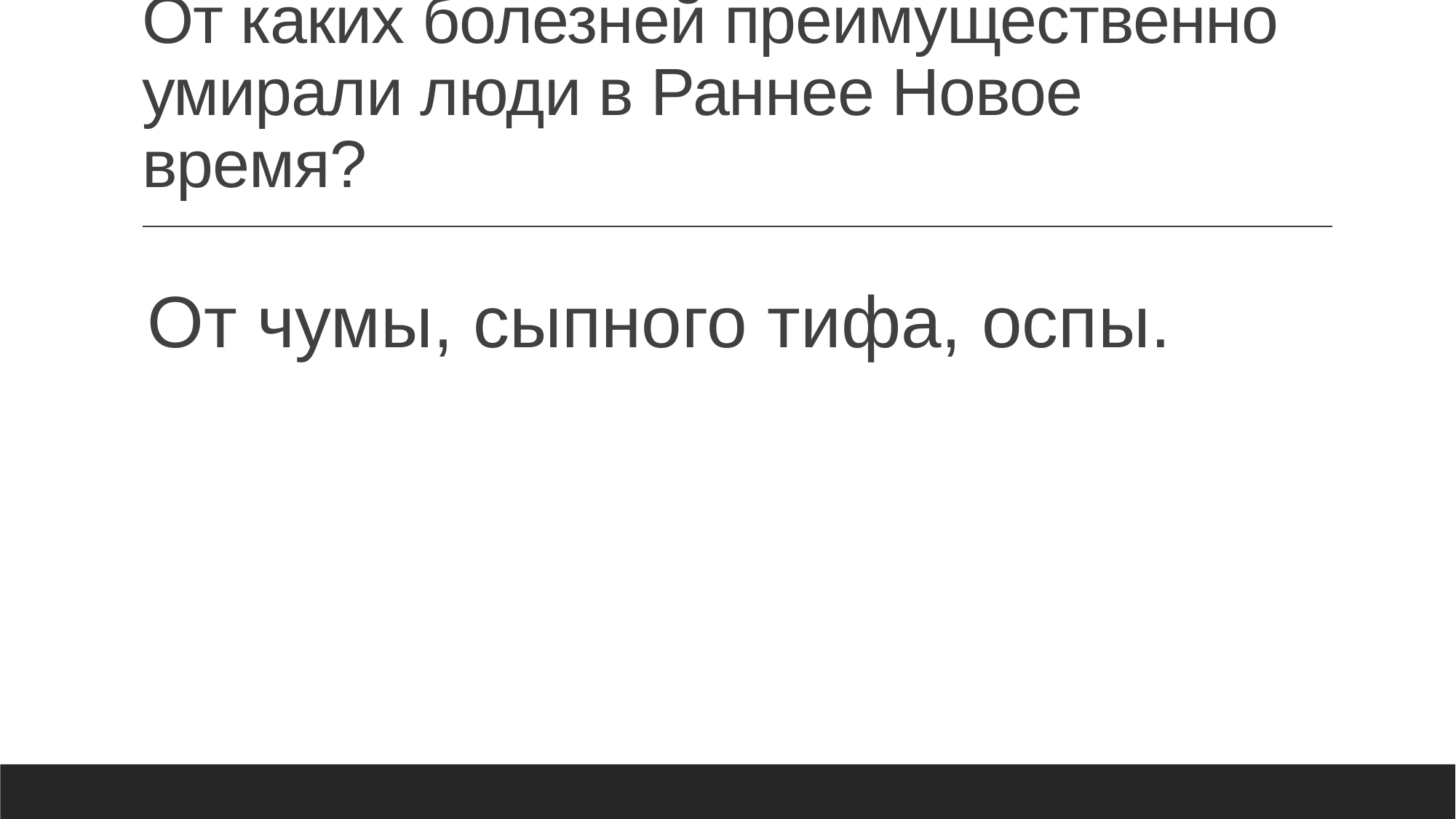

# От каких болезней преимущественно умирали люди в Раннее Новое время?
От чумы, сыпного тифа, оспы.